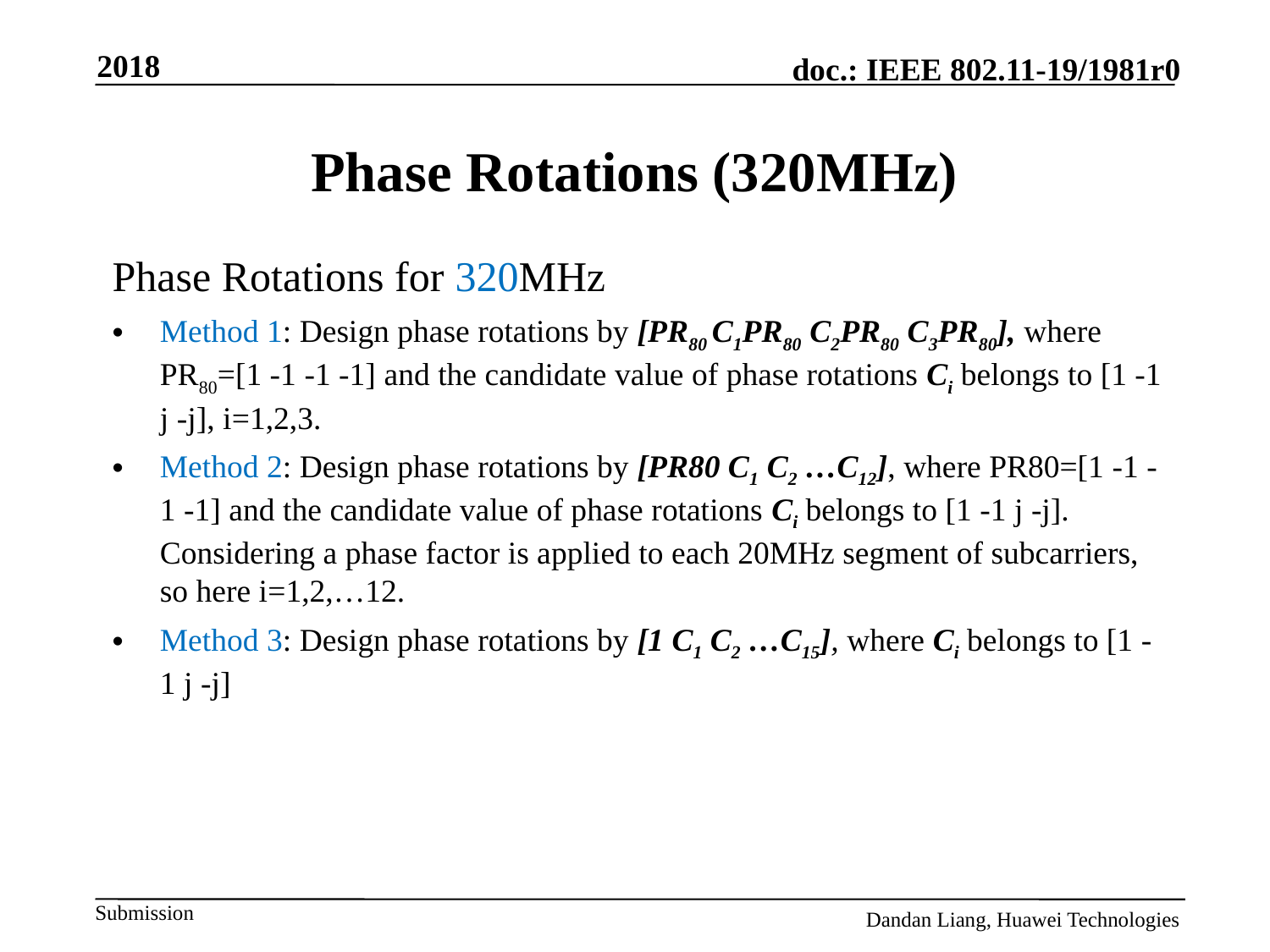

2018
# Phase Rotations (320MHz)
Phase Rotations for 320MHz
Method 1: Design phase rotations by [PR80 C1PR80 C2PR80 C3PR80], where PR80=[1 -1 -1 -1] and the candidate value of phase rotations Ci belongs to [1 -1 j -j], i=1,2,3.
Method 2: Design phase rotations by [PR80 C1 C2 …C12], where PR80=[1 -1 -1 -1] and the candidate value of phase rotations Ci belongs to [1 -1 j -j]. Considering a phase factor is applied to each 20MHz segment of subcarriers, so here i=1,2,…12.
Method 3: Design phase rotations by [1 C1 C2 …C15], where Ci belongs to [1 -1 j -j]